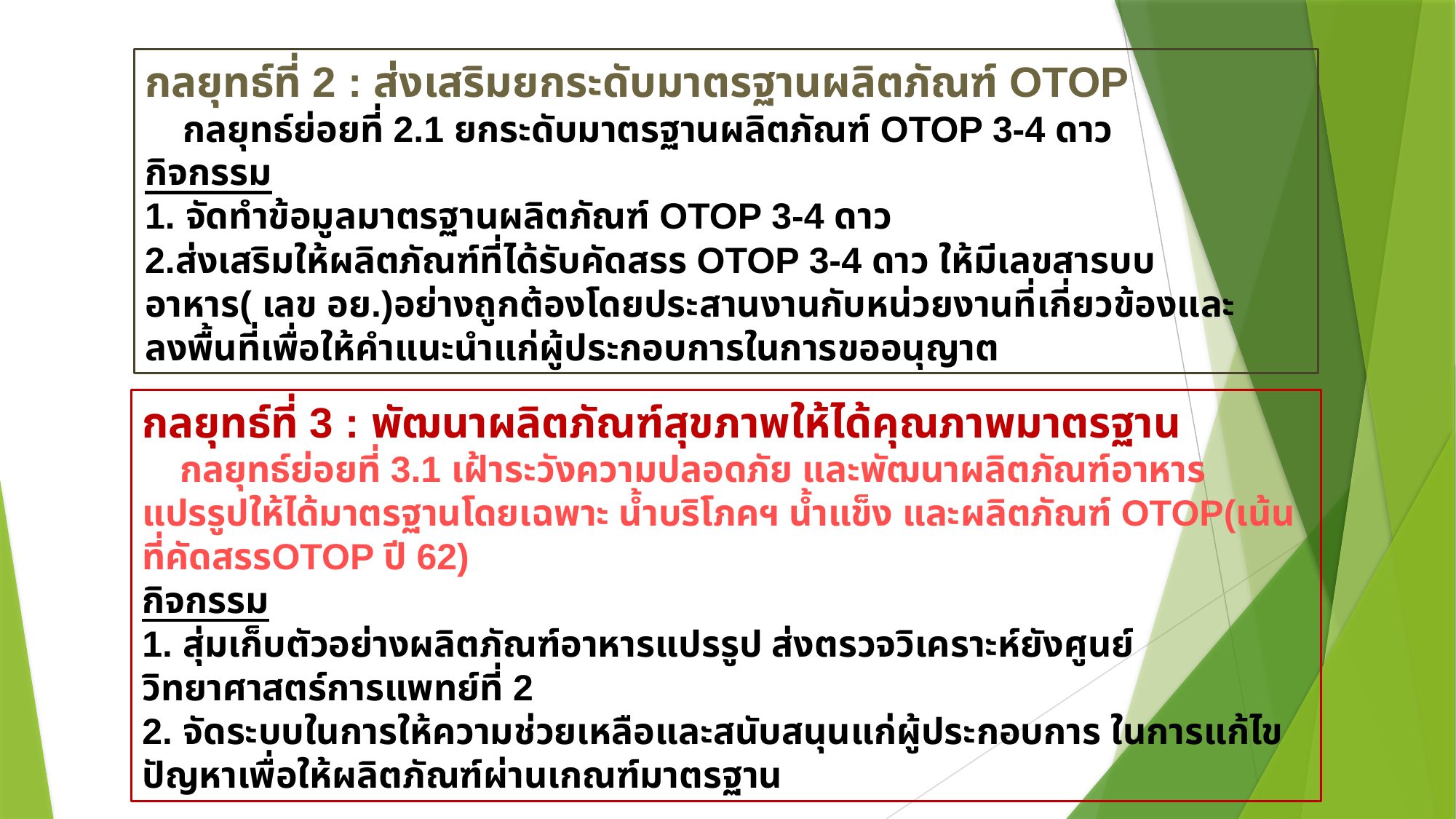

กลยุทธ์ที่ 2 : ส่งเสริมยกระดับมาตรฐานผลิตภัณฑ์ OTOP
    กลยุทธ์ย่อยที่ 2.1 ยกระดับมาตรฐานผลิตภัณฑ์ OTOP 3-4 ดาว
กิจกรรม
1. จัดทำข้อมูลมาตรฐานผลิตภัณฑ์ OTOP 3-4 ดาว
2.ส่งเสริมให้ผลิตภัณฑ์ที่ได้รับคัดสรร OTOP 3-4 ดาว ให้มีเลขสารบบอาหาร( เลข อย.)อย่างถูกต้องโดยประสานงานกับหน่วยงานที่เกี่ยวข้องและลงพื้นที่เพื่อให้คำแนะนำแก่ผู้ประกอบการในการขออนุญาต
กลยุทธ์ที่ 3 : พัฒนาผลิตภัณฑ์สุขภาพให้ได้คุณภาพมาตรฐาน
    กลยุทธ์ย่อยที่ 3.1 เฝ้าระวังความปลอดภัย และพัฒนาผลิตภัณฑ์อาหารแปรรูปให้ได้มาตรฐานโดยเฉพาะ น้ำบริโภคฯ น้ำแข็ง และผลิตภัณฑ์ OTOP(เน้นที่คัดสรรOTOP ปี 62)
กิจกรรม
1. สุ่มเก็บตัวอย่างผลิตภัณฑ์อาหารแปรรูป ส่งตรวจวิเคราะห์ยังศูนย์วิทยาศาสตร์การแพทย์ที่ 2
2. จัดระบบในการให้ความช่วยเหลือและสนับสนุนแก่ผู้ประกอบการ ในการแก้ไขปัญหาเพื่อให้ผลิตภัณฑ์ผ่านเกณฑ์มาตรฐาน